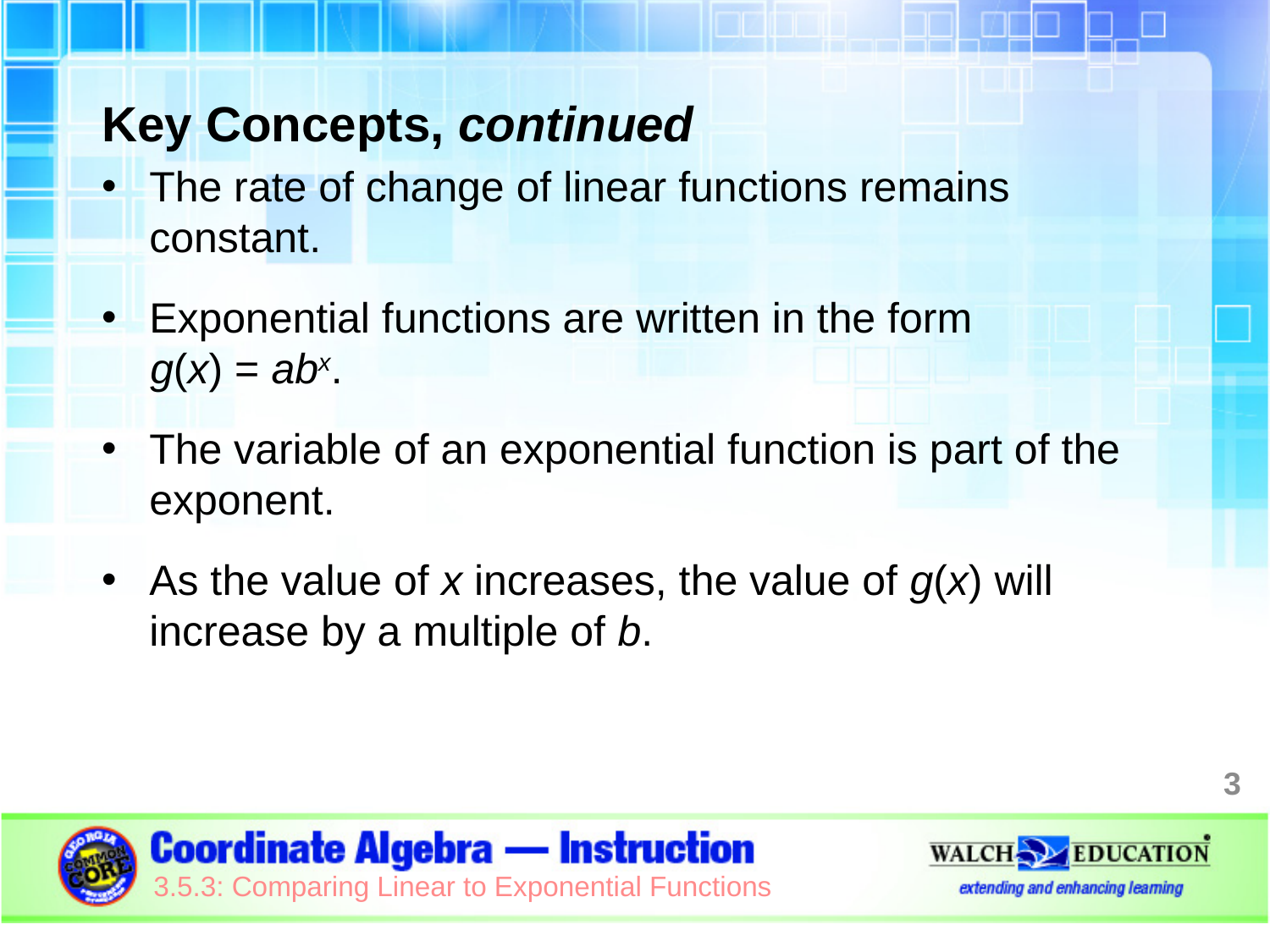

Key Concepts, continued
The rate of change of linear functions remains constant.
Exponential functions are written in the form
g(x) = abx.
The variable of an exponential function is part of the exponent.
As the value of x increases, the value of g(x) will increase by a multiple of b.

3
3.5.3: Comparing Linear to Exponential Functions